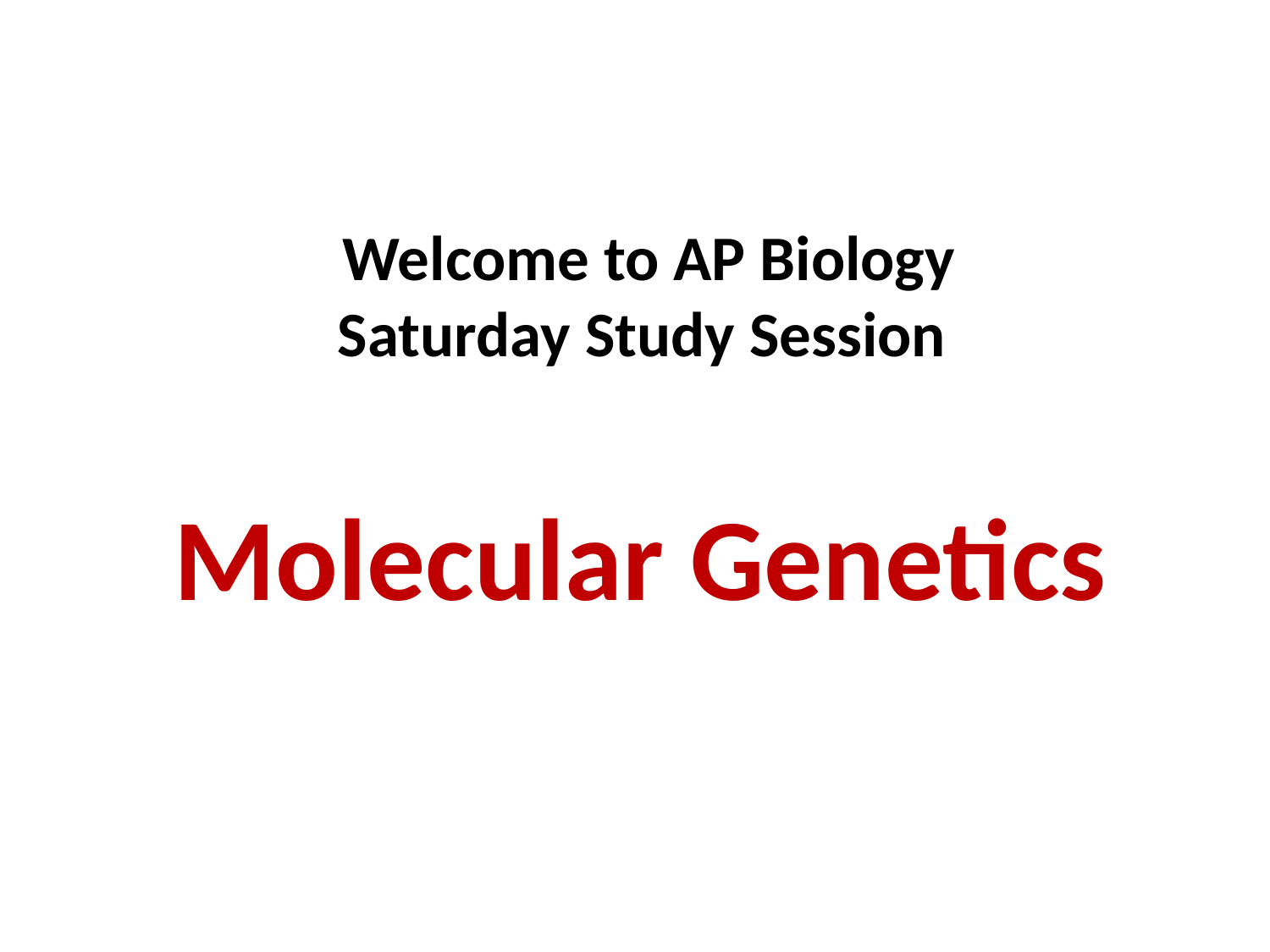

# Welcome to AP Biology Saturday Study Session
Molecular Genetics